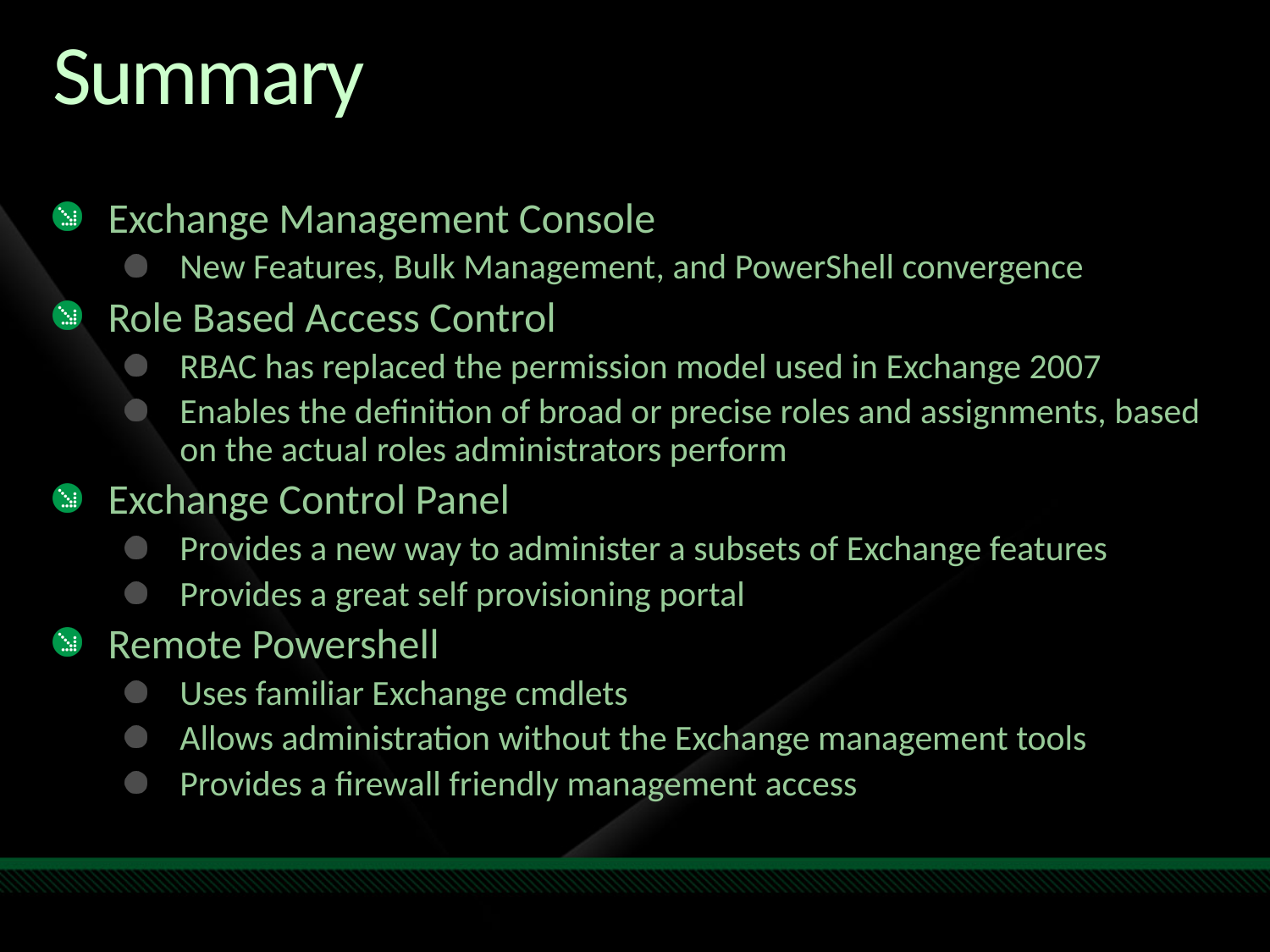

# Summary
Exchange Management Console
New Features, Bulk Management, and PowerShell convergence
Role Based Access Control
RBAC has replaced the permission model used in Exchange 2007
Enables the definition of broad or precise roles and assignments, based on the actual roles administrators perform
Exchange Control Panel
Provides a new way to administer a subsets of Exchange features
Provides a great self provisioning portal
Remote Powershell
Uses familiar Exchange cmdlets
Allows administration without the Exchange management tools
Provides a firewall friendly management access